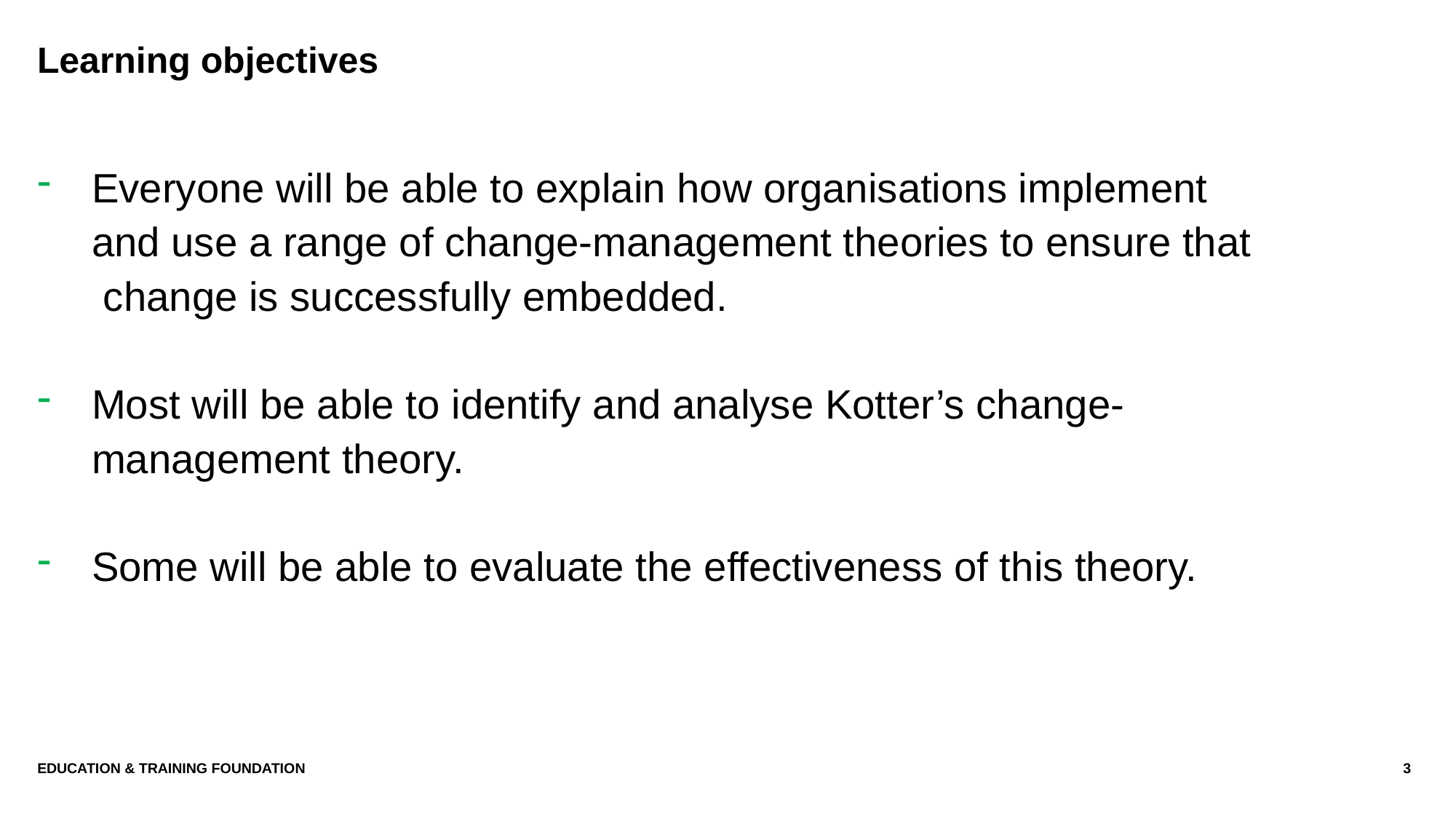

# Learning objectives
Everyone will be able to explain how organisations implement and use a range of change-management theories to ensure that  change is successfully embedded.

Most will be able to identify and analyse Kotter’s change-management theory.

Some will be able to evaluate the effectiveness of this theory.
Education & Training Foundation
3